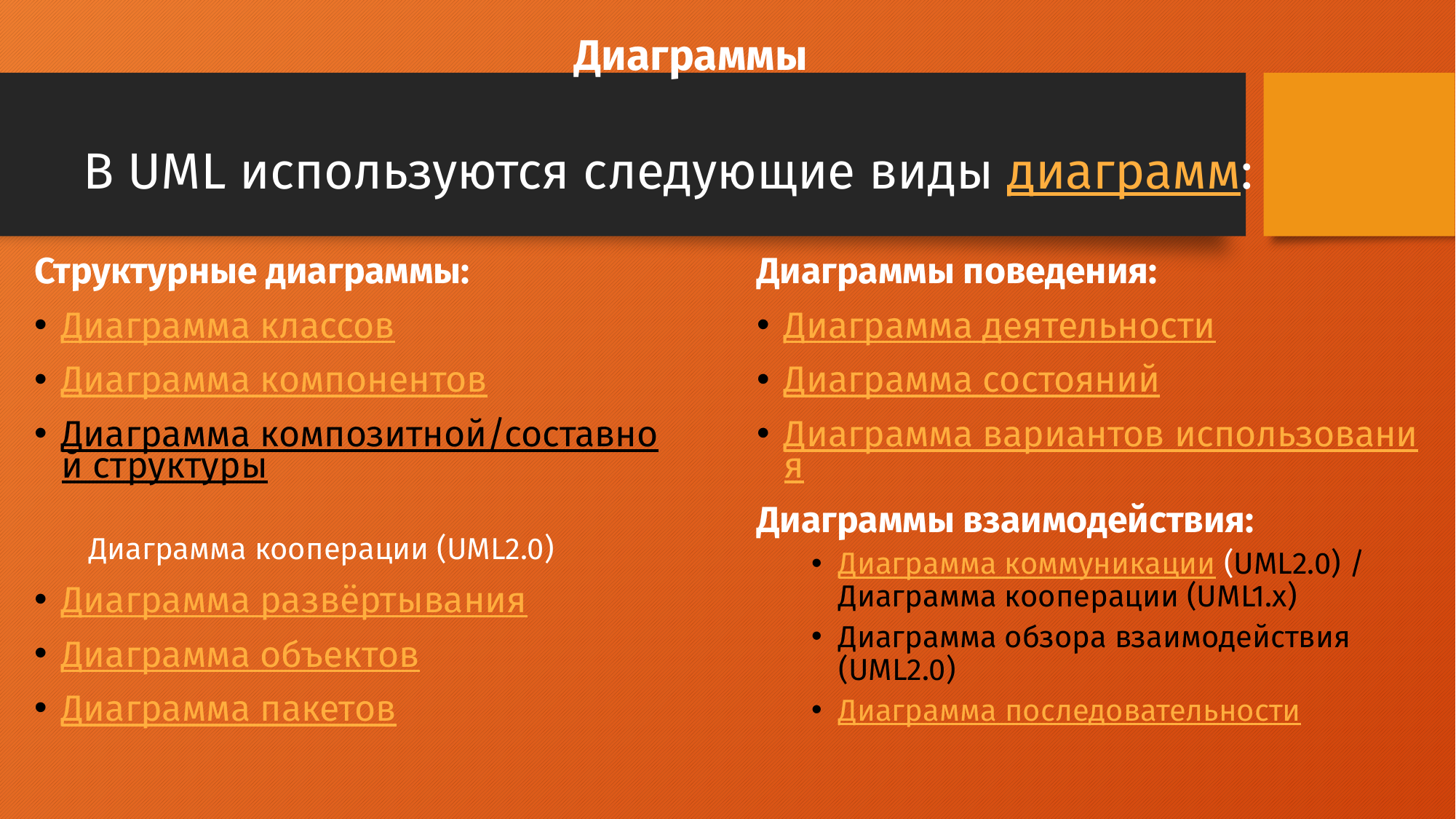

# Диаграммы
В UML используются следующие виды диаграмм:
Структурные диаграммы:
Диаграмма классов
Диаграмма компонентов
Диаграмма композитной/составной структуры
Диаграмма кооперации (UML2.0)
Диаграмма развёртывания
Диаграмма объектов
Диаграмма пакетов

Диаграммы поведения:
Диаграмма деятельности
Диаграмма состояний
Диаграмма вариантов использования
Диаграммы взаимодействия:
Диаграмма коммуникации (UML2.0) / Диаграмма кооперации (UML1.x)
Диаграмма обзора взаимодействия (UML2.0)
Диаграмма последовательности